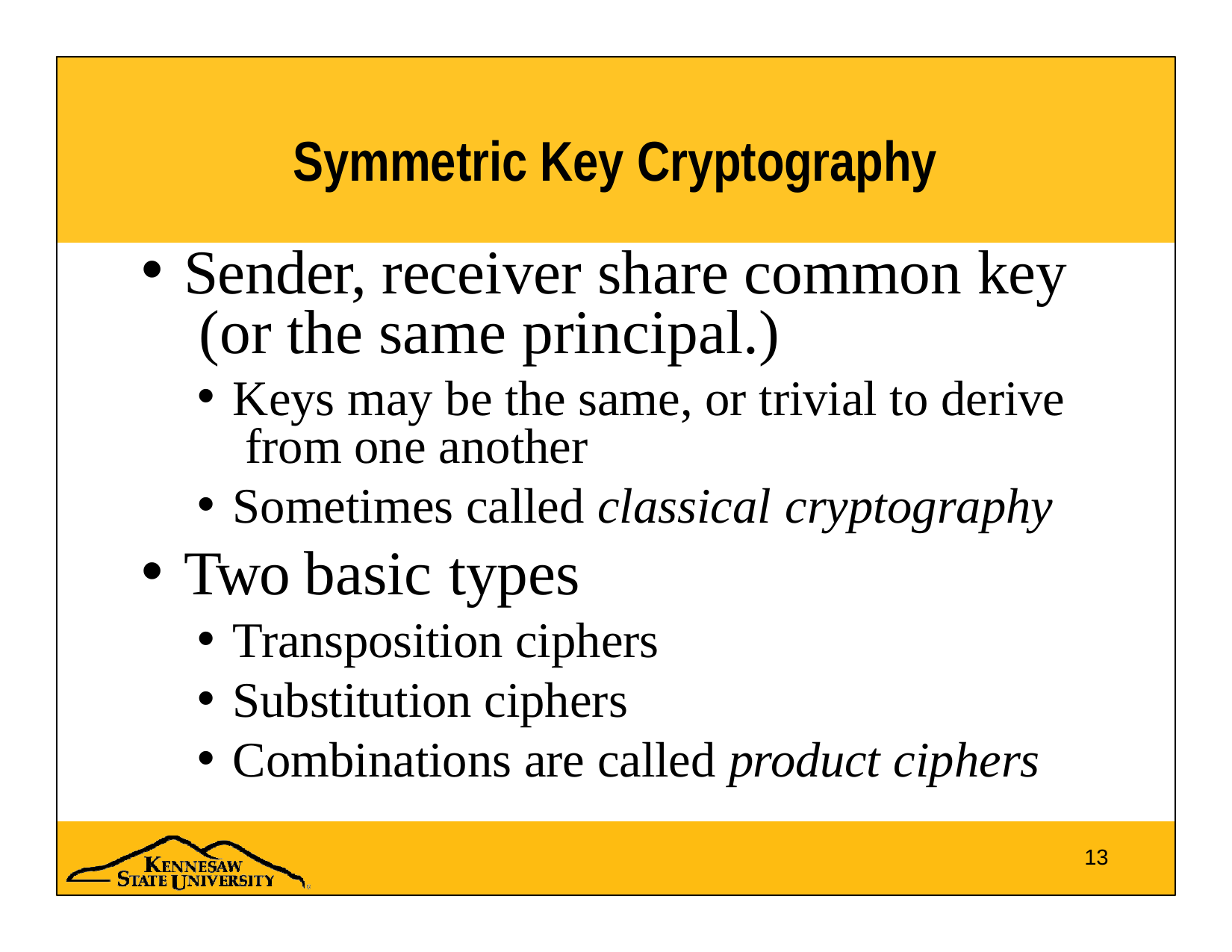

# Symmetric Key Cryptography
Sender, receiver share common key  (or the same principal.)
Keys may be the same, or trivial to derive  from one another
Sometimes called classical cryptography
Two basic types
Transposition ciphers
Substitution ciphers
Combinations are called product ciphers

13